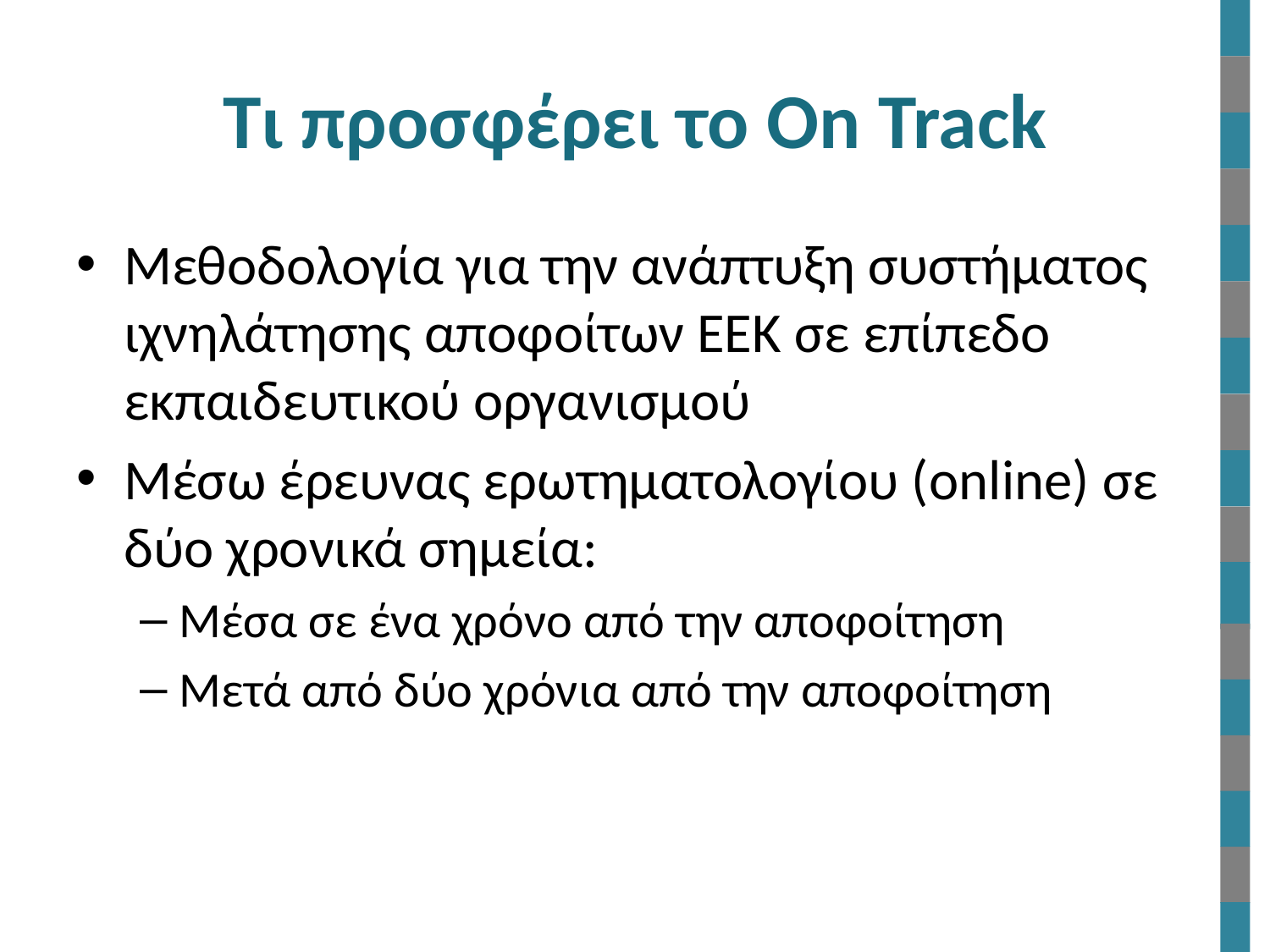

# Τι προσφέρει το On Track
Μεθοδολογία για την ανάπτυξη συστήματος ιχνηλάτησης αποφοίτων ΕΕΚ σε επίπεδο εκπαιδευτικού οργανισμού
Μέσω έρευνας ερωτηματολογίου (online) σε δύο χρονικά σημεία:
Μέσα σε ένα χρόνο από την αποφοίτηση
Μετά από δύο χρόνια από την αποφοίτηση